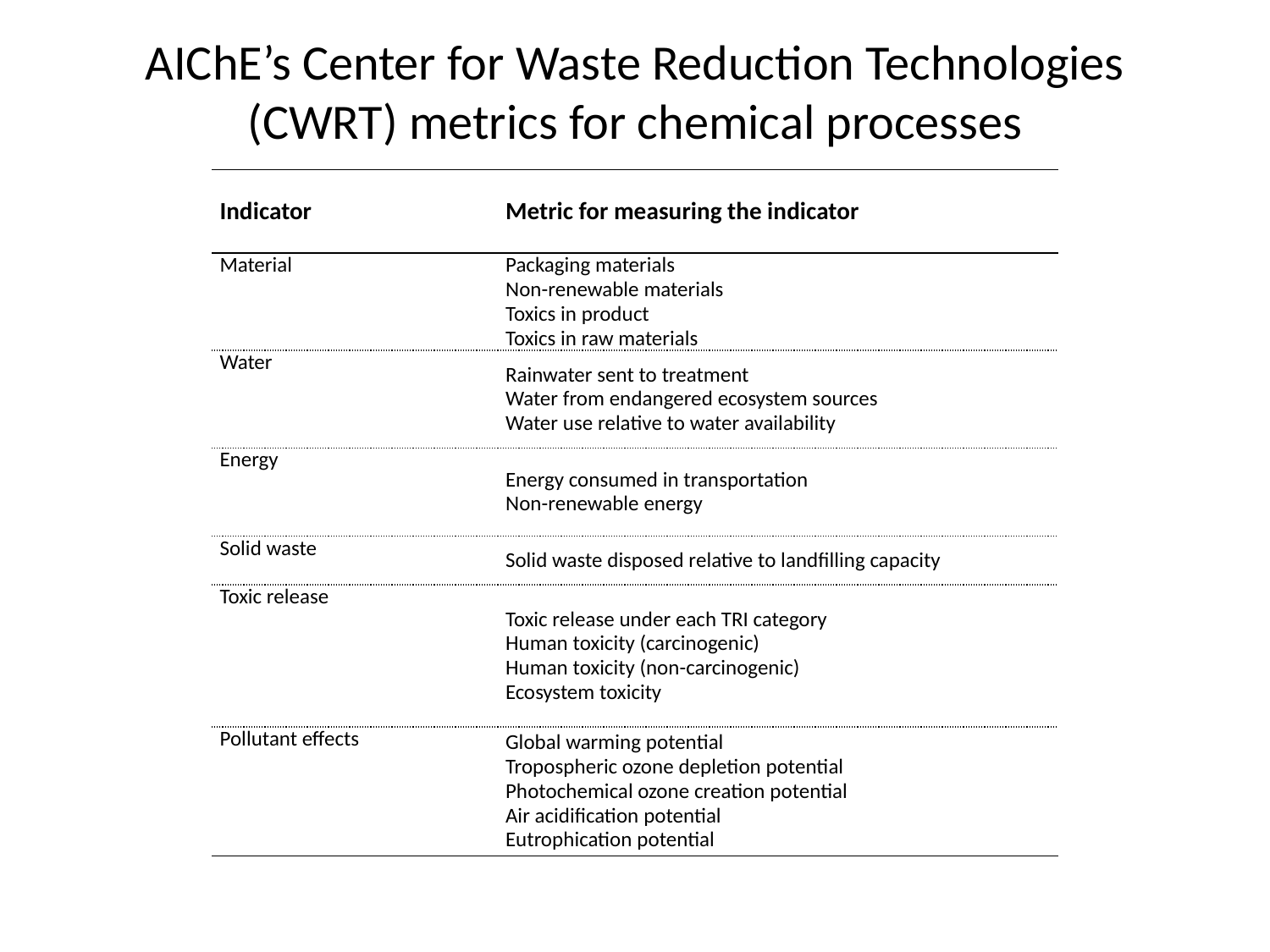

# AIChE’s Center for Waste Reduction Technologies (CWRT) metrics for chemical processes
| Indicator | Metric for measuring the indicator |
| --- | --- |
| Material | Packaging materials Non-renewable materials Toxics in product Toxics in raw materials |
| Water | Rainwater sent to treatment Water from endangered ecosystem sources Water use relative to water availability |
| Energy | Energy consumed in transportation Non-renewable energy |
| Solid waste | Solid waste disposed relative to landfilling capacity |
| Toxic release | Toxic release under each TRI category Human toxicity (carcinogenic) Human toxicity (non-carcinogenic) Ecosystem toxicity |
| Pollutant effects | Global warming potential Tropospheric ozone depletion potential Photochemical ozone creation potential Air acidification potential Eutrophication potential |